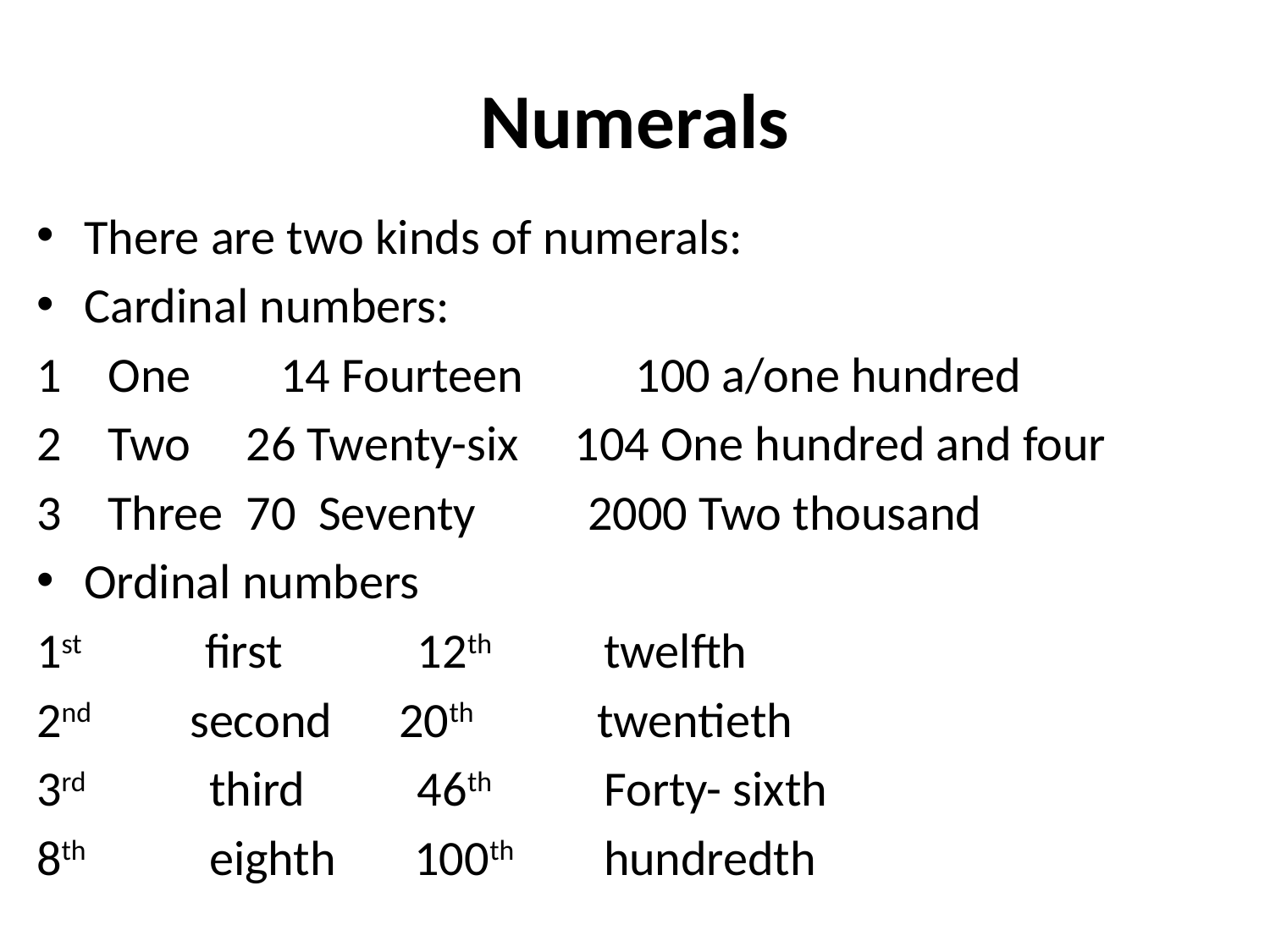

# Numerals
There are two kinds of numerals:
Cardinal numbers:
One        14 Fourteen          100 a/one hundred
Two	 26 Twenty-six     104 One hundred and four
Three 	 70  Seventy          2000 Two thousand
Ordinal numbers
1st           first            12th          twelfth
2nd               second      20th           twentieth
3rd           third          46th          Forty- sixth
8th           eighth       100th        hundredth